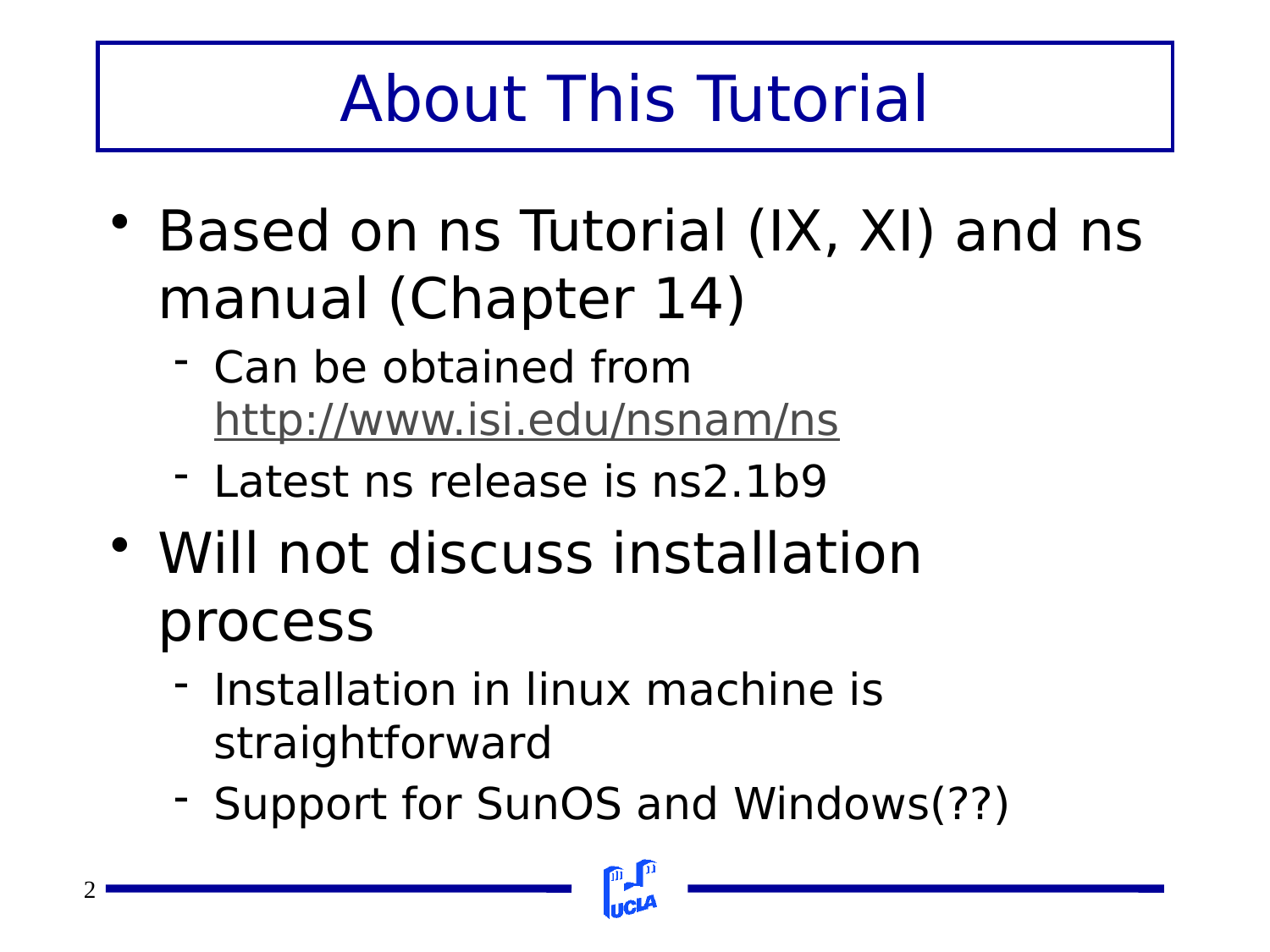

# About This Tutorial
Based on ns Tutorial (IX, XI) and ns manual (Chapter 14)
Can be obtained from http://www.isi.edu/nsnam/ns
Latest ns release is ns2.1b9
Will not discuss installation process
Installation in linux machine is straightforward
Support for SunOS and Windows(??)
2